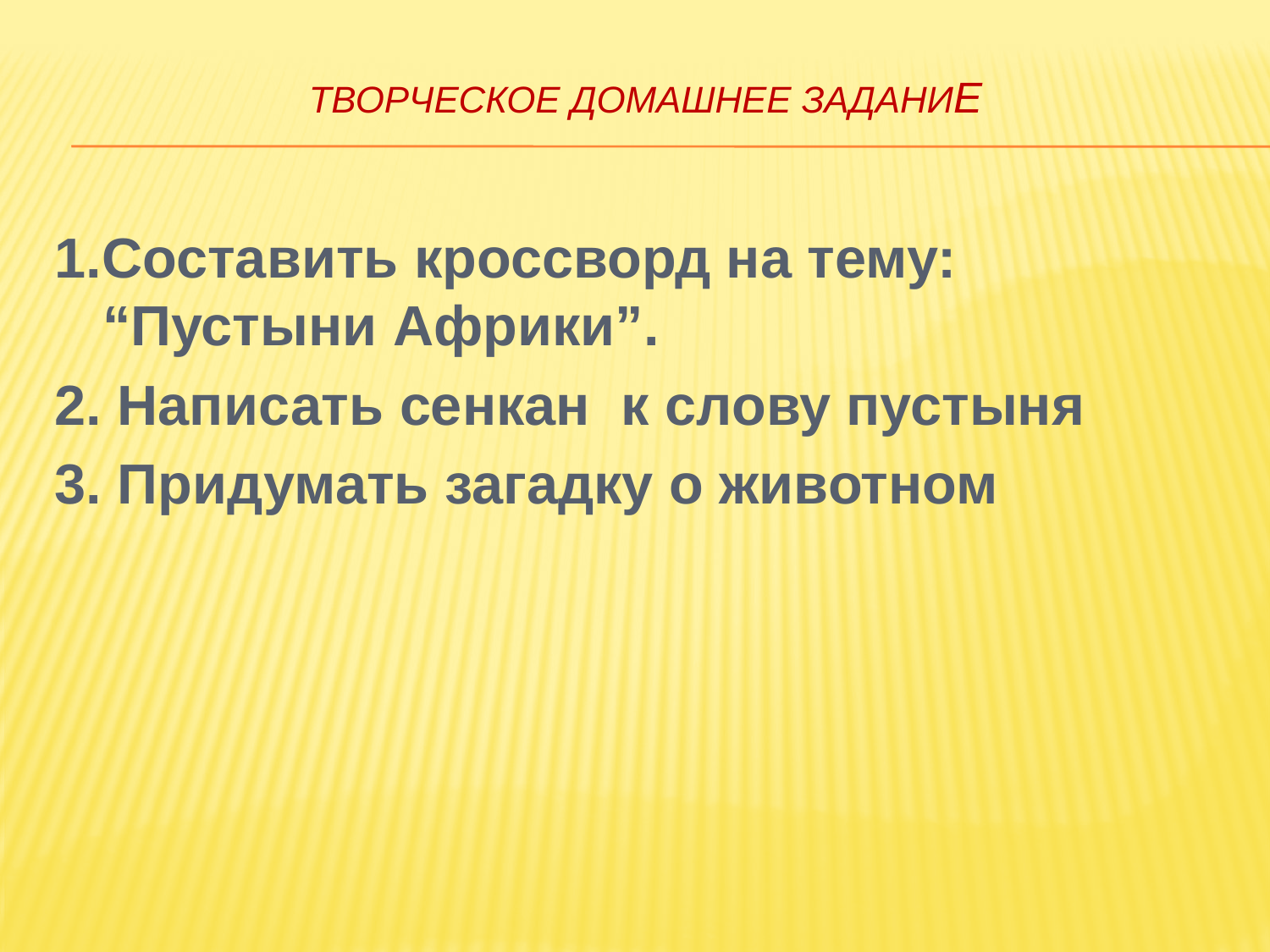

# Творческое домашнее задание
1.Составить кроссворд на тему: “Пустыни Африки”.
2. Написать сенкан  к слову пустыня
3. Придумать загадку о животном